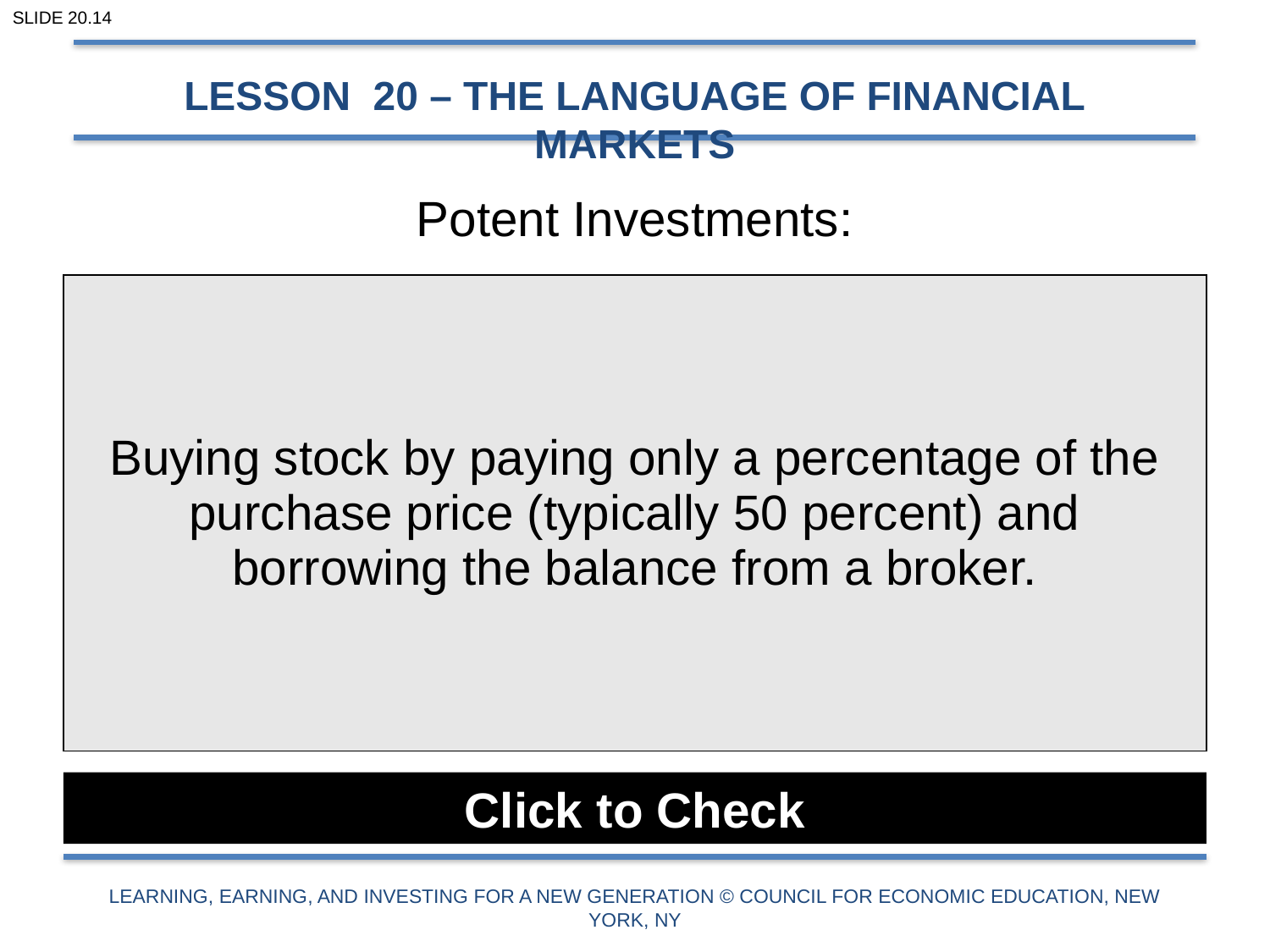

Slide 20.14
Lesson  20 – The Language of Financial Markets
# Potent Investments:
| Buying stock by paying only a percentage of the purchase price (typically 50 percent) and borrowing the balance from a broker. |
| --- |
Click to Check